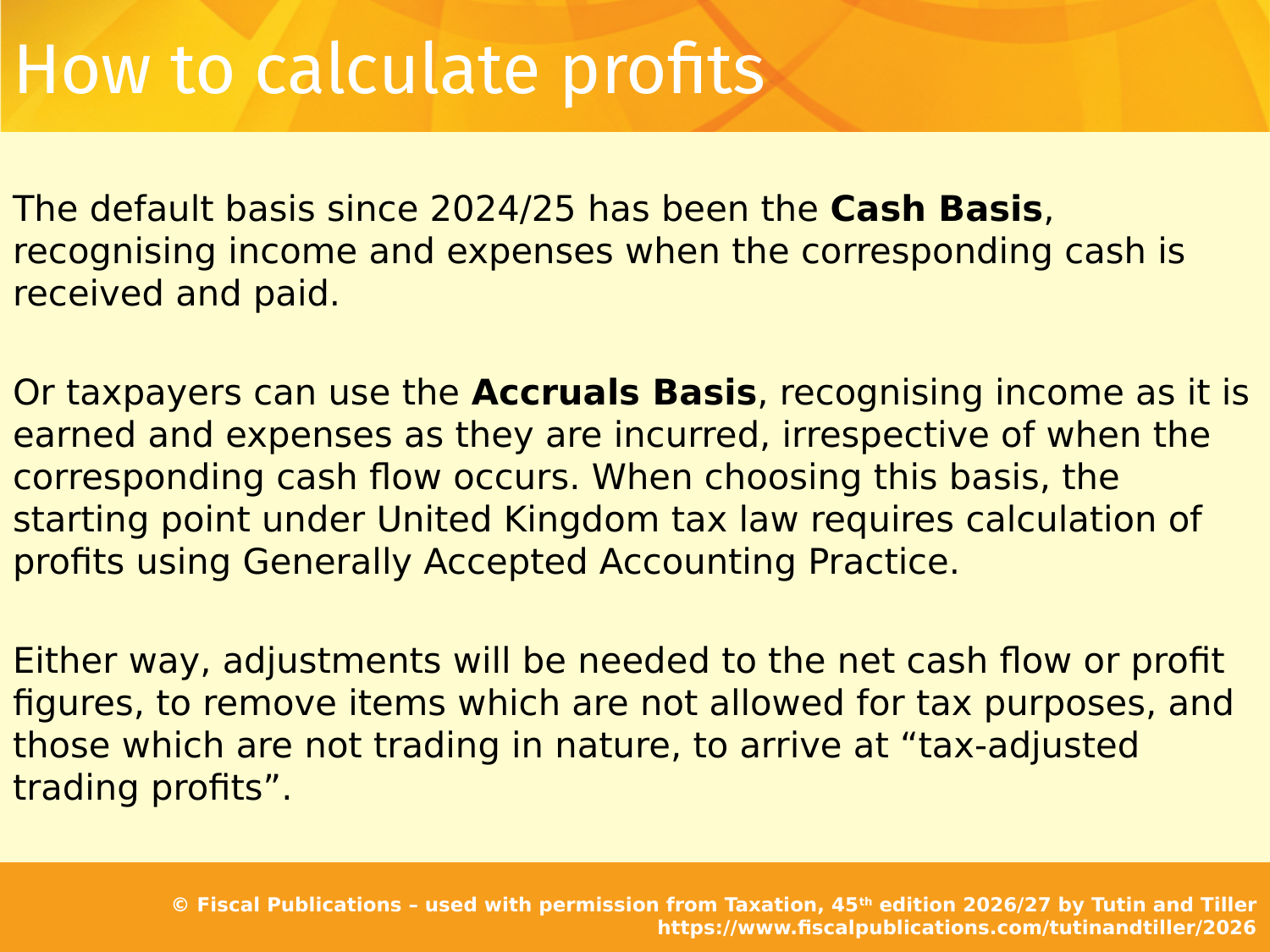

# How to calculate profits

The default basis since 2024/25 has been the Cash Basis, recognising income and expenses when the corresponding cash is received and paid.

Or taxpayers can use the Accruals Basis, recognising income as it is earned and expenses as they are incurred, irrespective of when the corresponding cash flow occurs. When choosing this basis, the starting point under United Kingdom tax law requires calculation of profits using Generally Accepted Accounting Practice.

Either way, adjustments will be needed to the net cash flow or profit figures, to remove items which are not allowed for tax purposes, and those which are not trading in nature, to arrive at “tax-adjusted trading profits”.